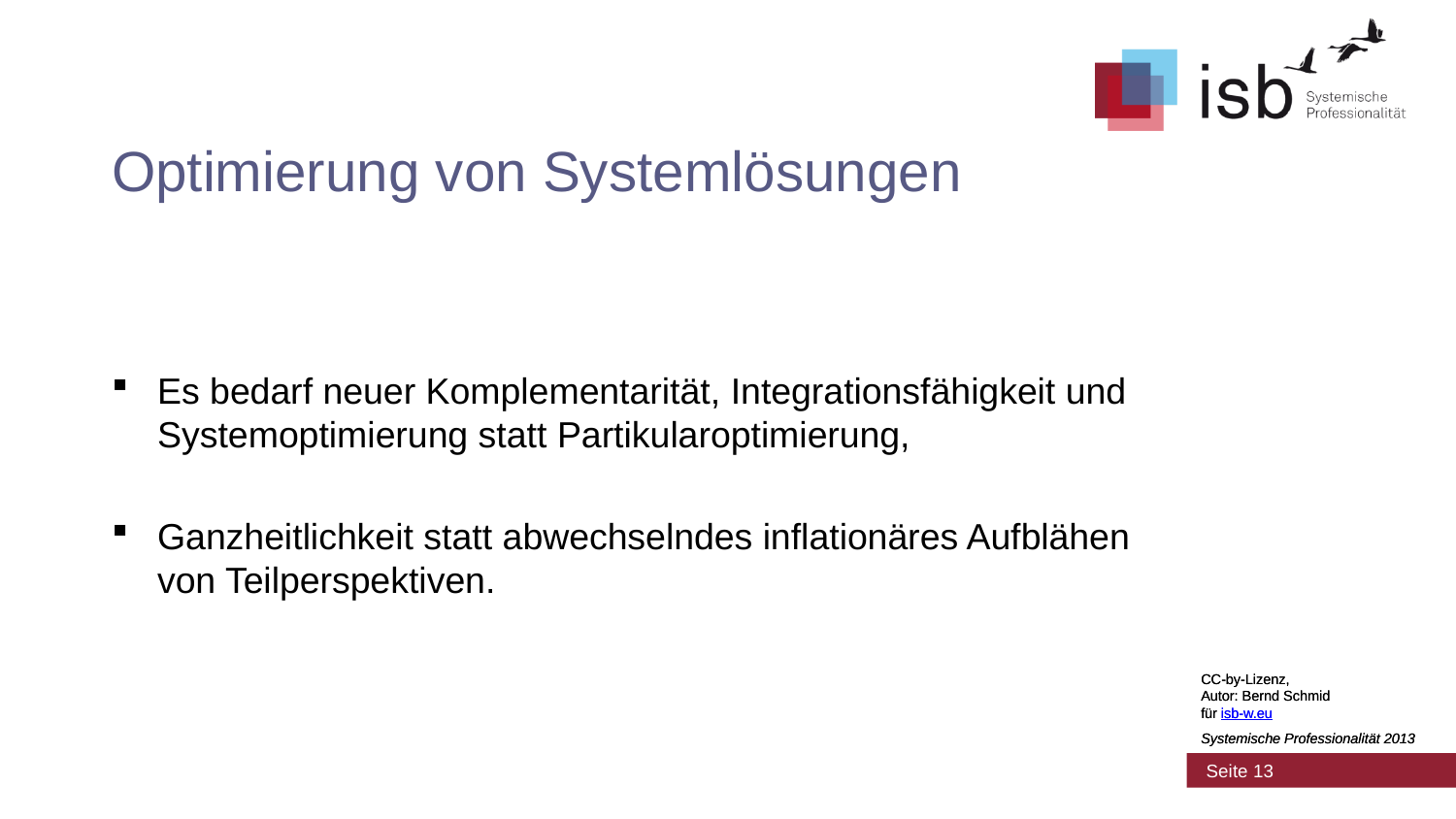

# Optimierung von Systemlösungen
Es bedarf neuer Komplementarität, Integrationsfähigkeit und Systemoptimierung statt Partikularoptimierung,

Ganzheitlichkeit statt abwechselndes inflationäres Aufblähen von Teilperspektiven.

CC-by-Lizenz,
Autor: Bernd Schmid
für isb-w.eu
Systemische Professionalität 2013
 Seite 13